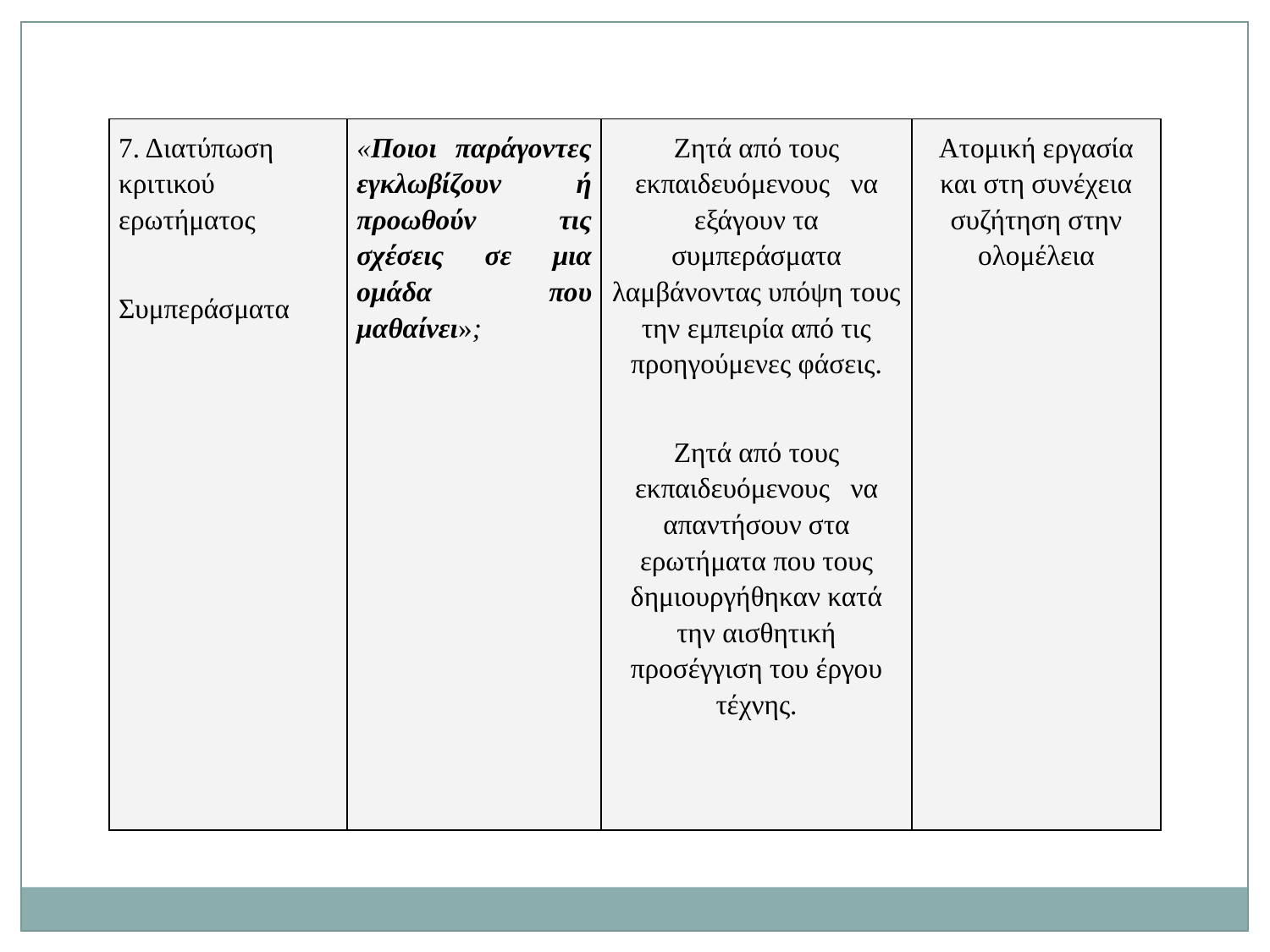

| 7. Διατύπωση κριτικού ερωτήματος Συμπεράσματα | «Ποιοι παράγοντες εγκλωβίζουν ή προωθούν τις σχέσεις σε μια ομάδα που μαθαίνει»; | Ζητά από τους εκπαιδευόμενους να εξάγουν τα συμπεράσματα λαμβάνοντας υπόψη τους την εμπειρία από τις προηγούμενες φάσεις. Ζητά από τους εκπαιδευόμενους να απαντήσουν στα ερωτήματα που τους δημιουργήθηκαν κατά την αισθητική προσέγγιση του έργου τέχνης. | Ατομική εργασία και στη συνέχεια συζήτηση στην ολομέλεια |
| --- | --- | --- | --- |